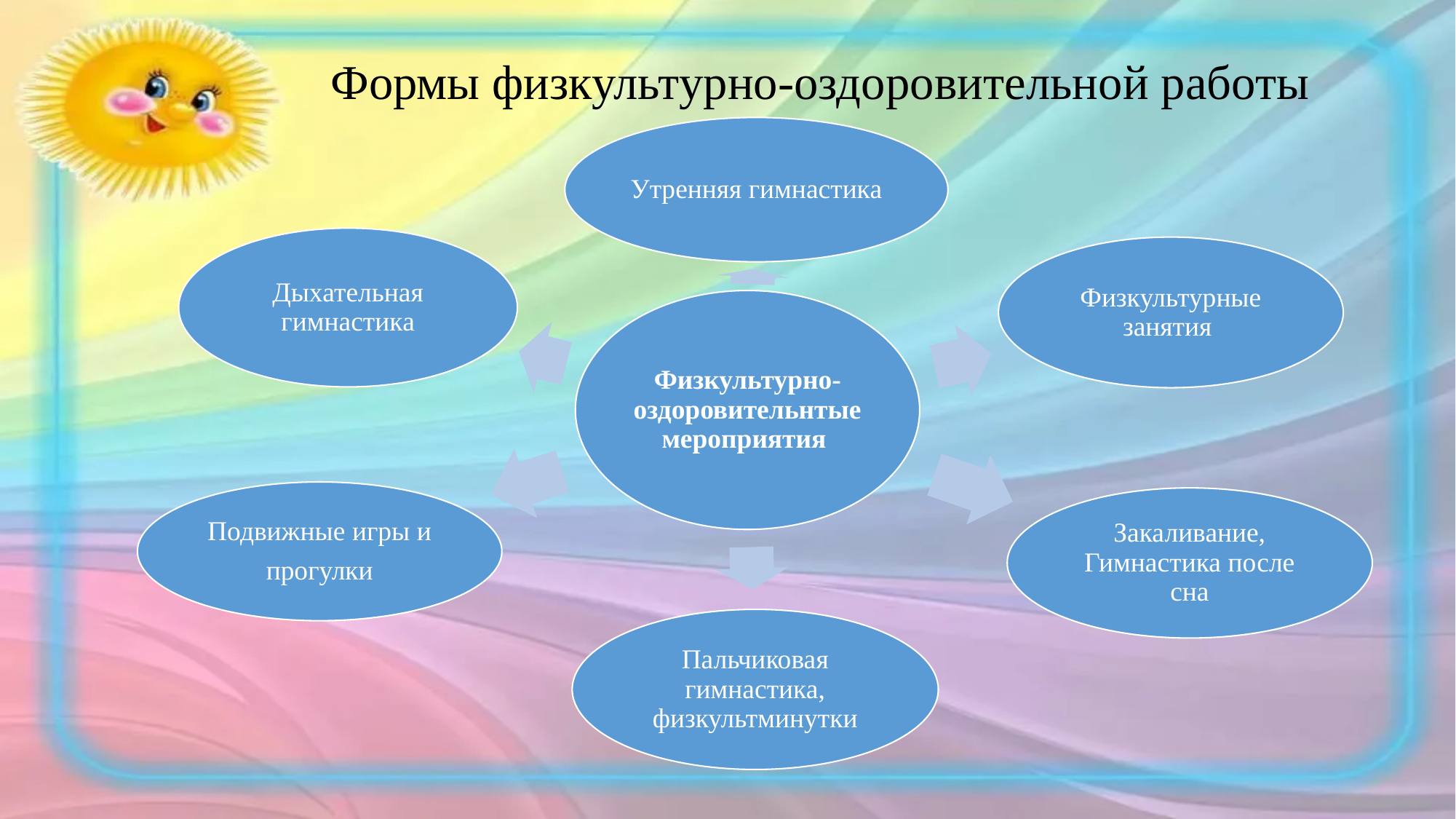

Физкультурно-оздоровительнтые мероприятия

Утренняя гимнастика

Физкультурные занятия

Закаливание, Гимнастика после сна

Пальчиковая гимнастика, физкультминутки

Подвижные игры и
прогулки

Дыхательная гимнастика
# Формы физкультурно-оздоровительной работы